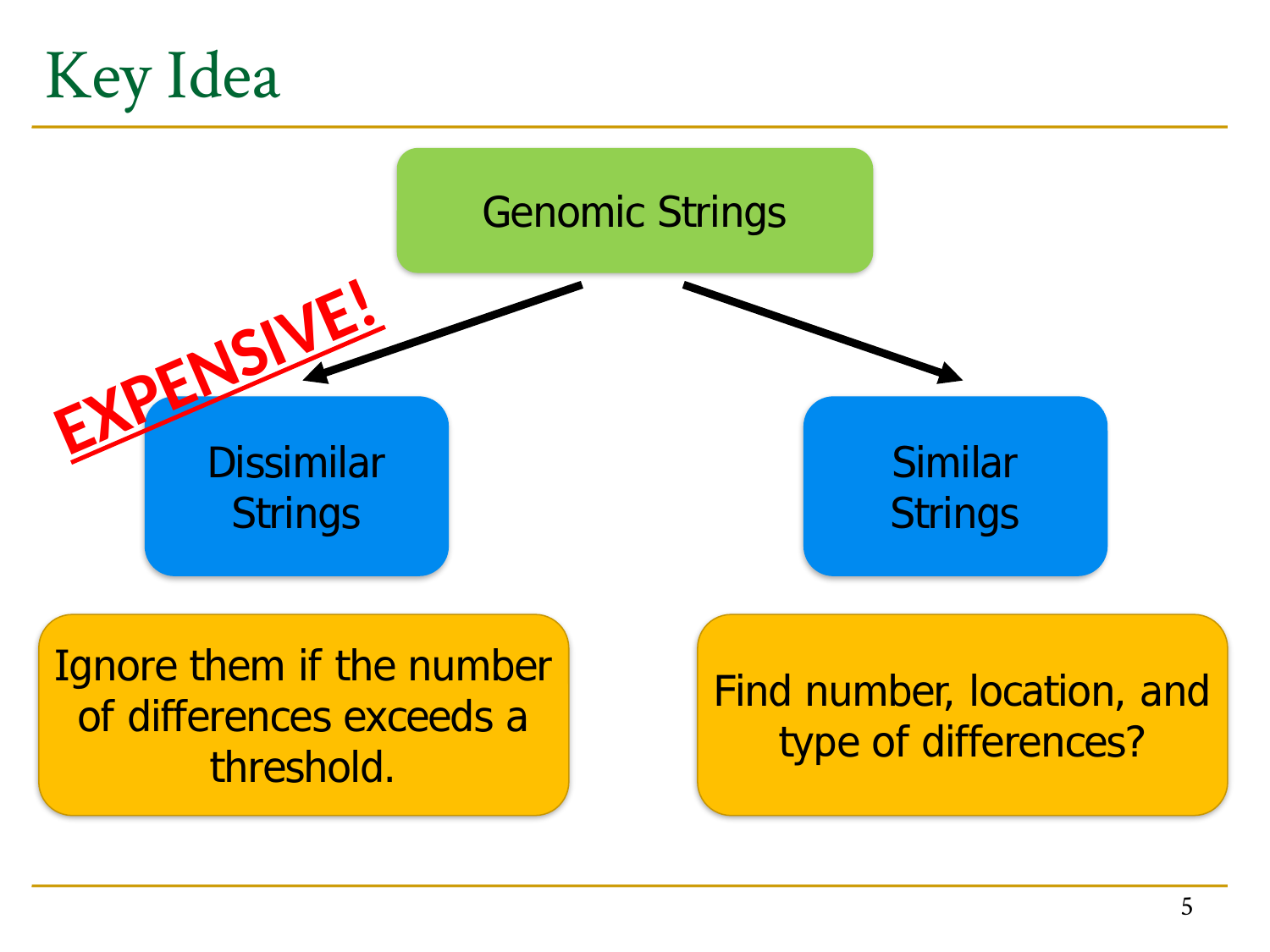

# Key Idea
Genomic Strings
EXPENSIVE!
Dissimilar Strings
Similar Strings
Ignore them if the number of differences exceeds a threshold.
Find number, location, and type of differences?
5